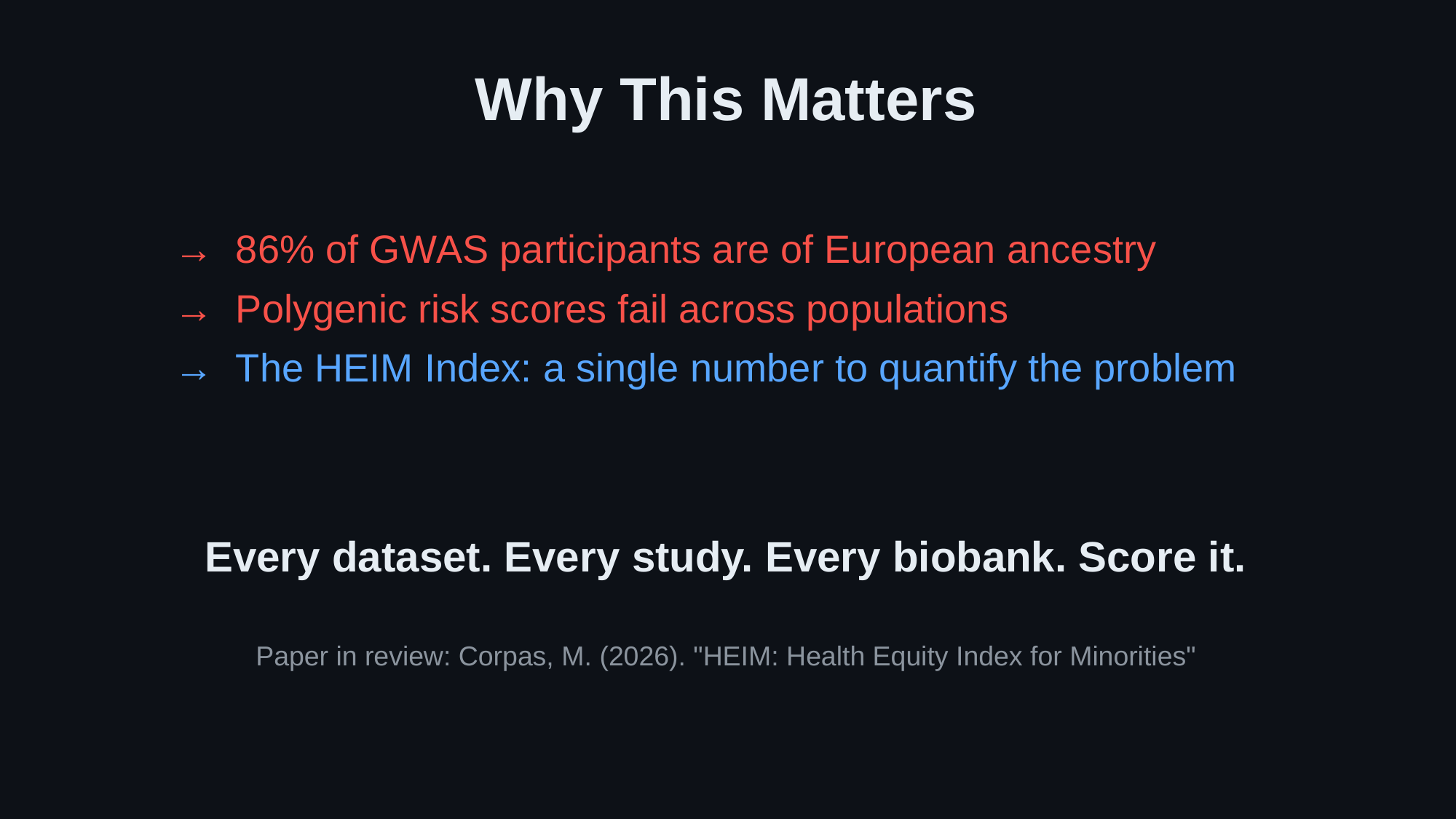

Why This Matters
→  86% of GWAS participants are of European ancestry
→  Polygenic risk scores fail across populations
→  The HEIM Index: a single number to quantify the problem
Every dataset. Every study. Every biobank. Score it.
Paper in review: Corpas, M. (2026). "HEIM: Health Equity Index for Minorities"